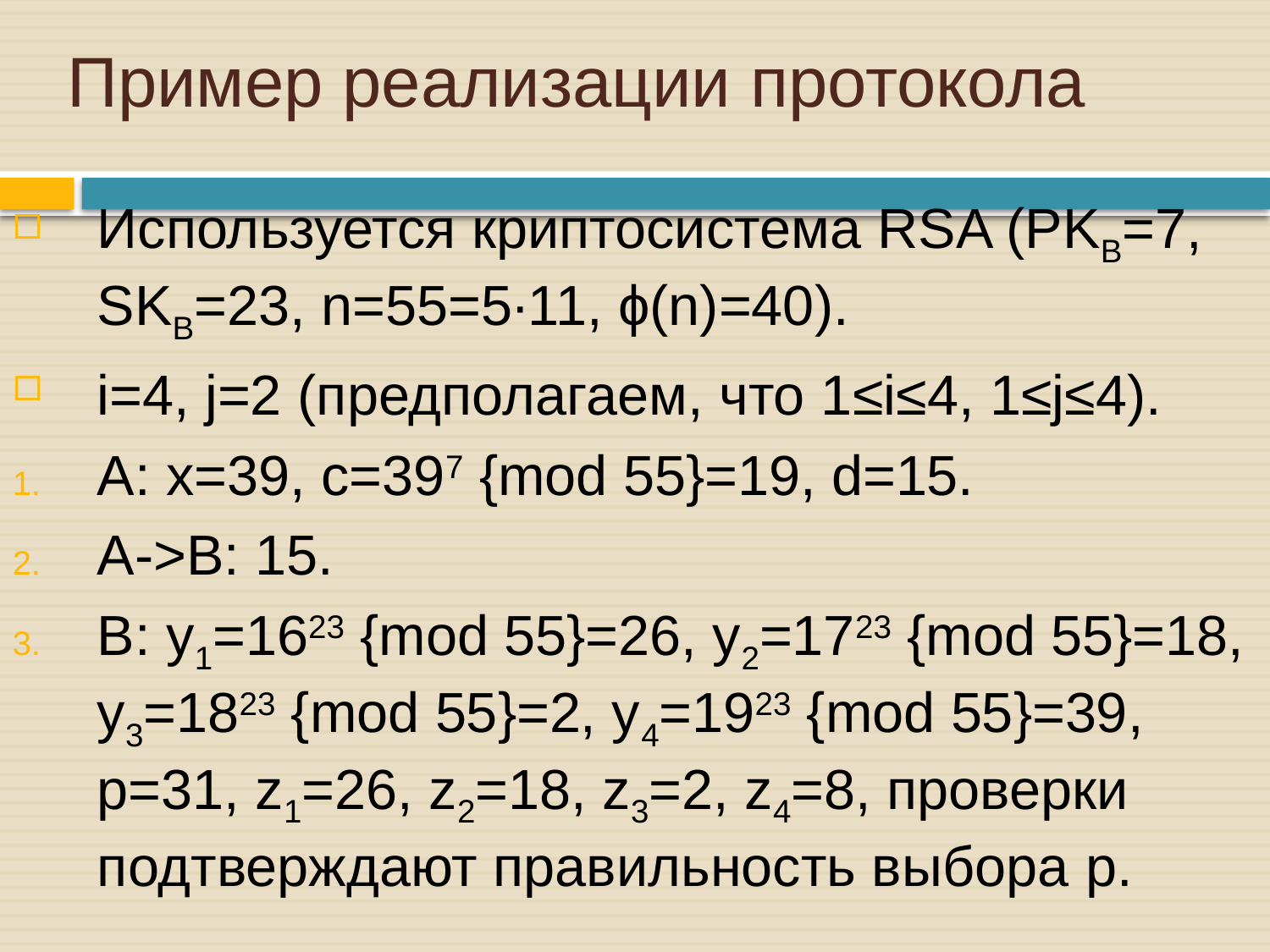

# Пример реализации протокола
Используется криптосистема RSA (PKB=7, SKB=23, n=55=5∙11, ϕ(n)=40).
i=4, j=2 (предполагаем, что 1≤i≤4, 1≤j≤4).
A: x=39, c=397 {mod 55}=19, d=15.
A->B: 15.
B: y1=1623 {mod 55}=26, y2=1723 {mod 55}=18, y3=1823 {mod 55}=2, y4=1923 {mod 55}=39, p=31, z1=26, z2=18, z3=2, z4=8, проверки подтверждают правильность выбора p.